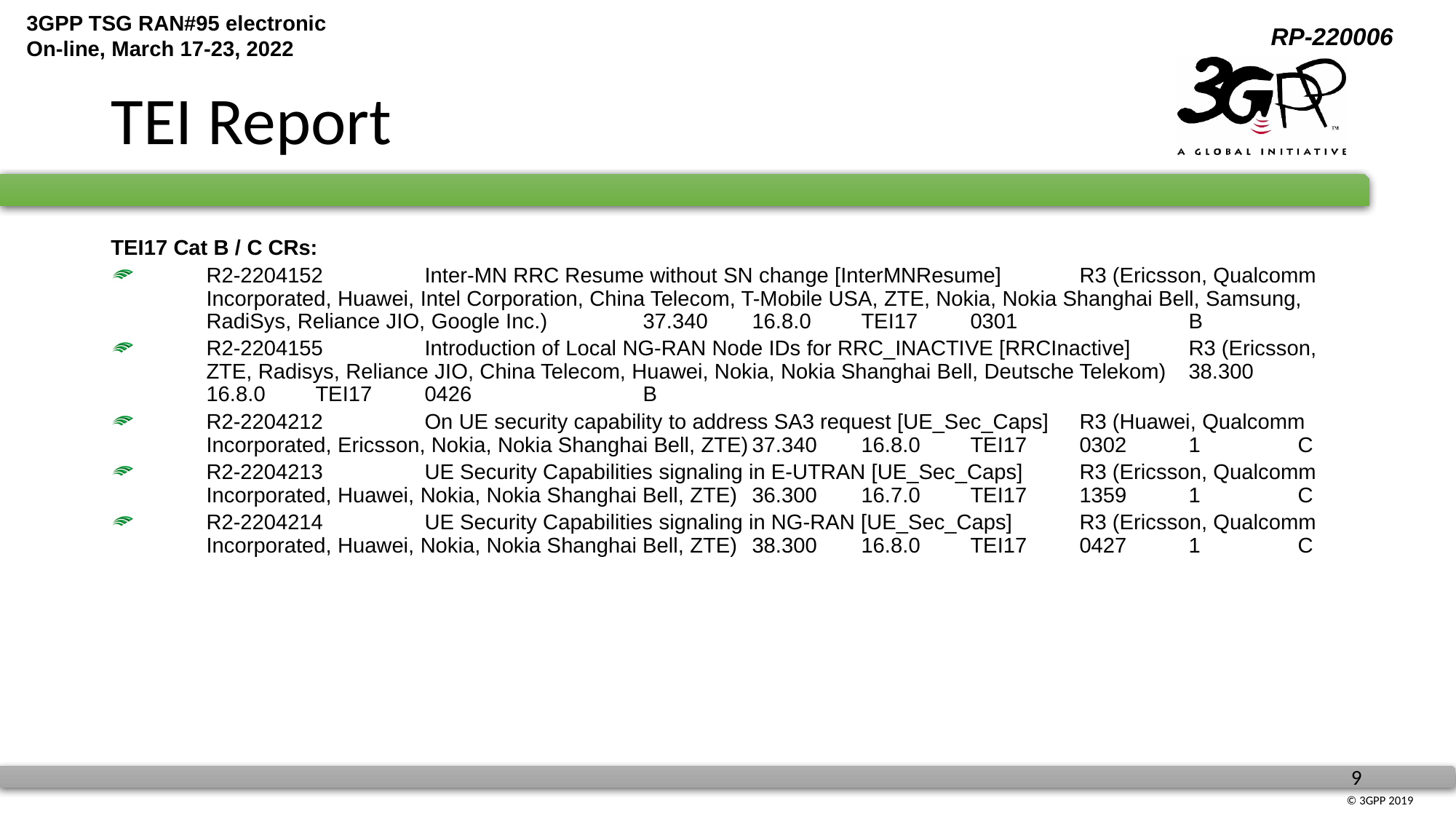

# TEI Report
TEI17 Cat B / C CRs:
R2-2204152	Inter-MN RRC Resume without SN change [InterMNResume]	R3 (Ericsson, Qualcomm Incorporated, Huawei, Intel Corporation, China Telecom, T-Mobile USA, ZTE, Nokia, Nokia Shanghai Bell, Samsung, RadiSys, Reliance JIO, Google Inc.)	37.340	16.8.0	TEI17	0301		B
R2-2204155	Introduction of Local NG-RAN Node IDs for RRC_INACTIVE [RRCInactive]	R3 (Ericsson, ZTE, Radisys, Reliance JIO, China Telecom, Huawei, Nokia, Nokia Shanghai Bell, Deutsche Telekom)	38.300	16.8.0	TEI17	0426		B
R2-2204212	On UE security capability to address SA3 request [UE_Sec_Caps]	R3 (Huawei, Qualcomm Incorporated, Ericsson, Nokia, Nokia Shanghai Bell, ZTE)	37.340	16.8.0	TEI17	0302	1	C
R2-2204213	UE Security Capabilities signaling in E-UTRAN [UE_Sec_Caps]	R3 (Ericsson, Qualcomm Incorporated, Huawei, Nokia, Nokia Shanghai Bell, ZTE)	36.300	16.7.0	TEI17	1359	1	C
R2-2204214	UE Security Capabilities signaling in NG-RAN [UE_Sec_Caps]	R3 (Ericsson, Qualcomm Incorporated, Huawei, Nokia, Nokia Shanghai Bell, ZTE)	38.300	16.8.0	TEI17	0427	1	C